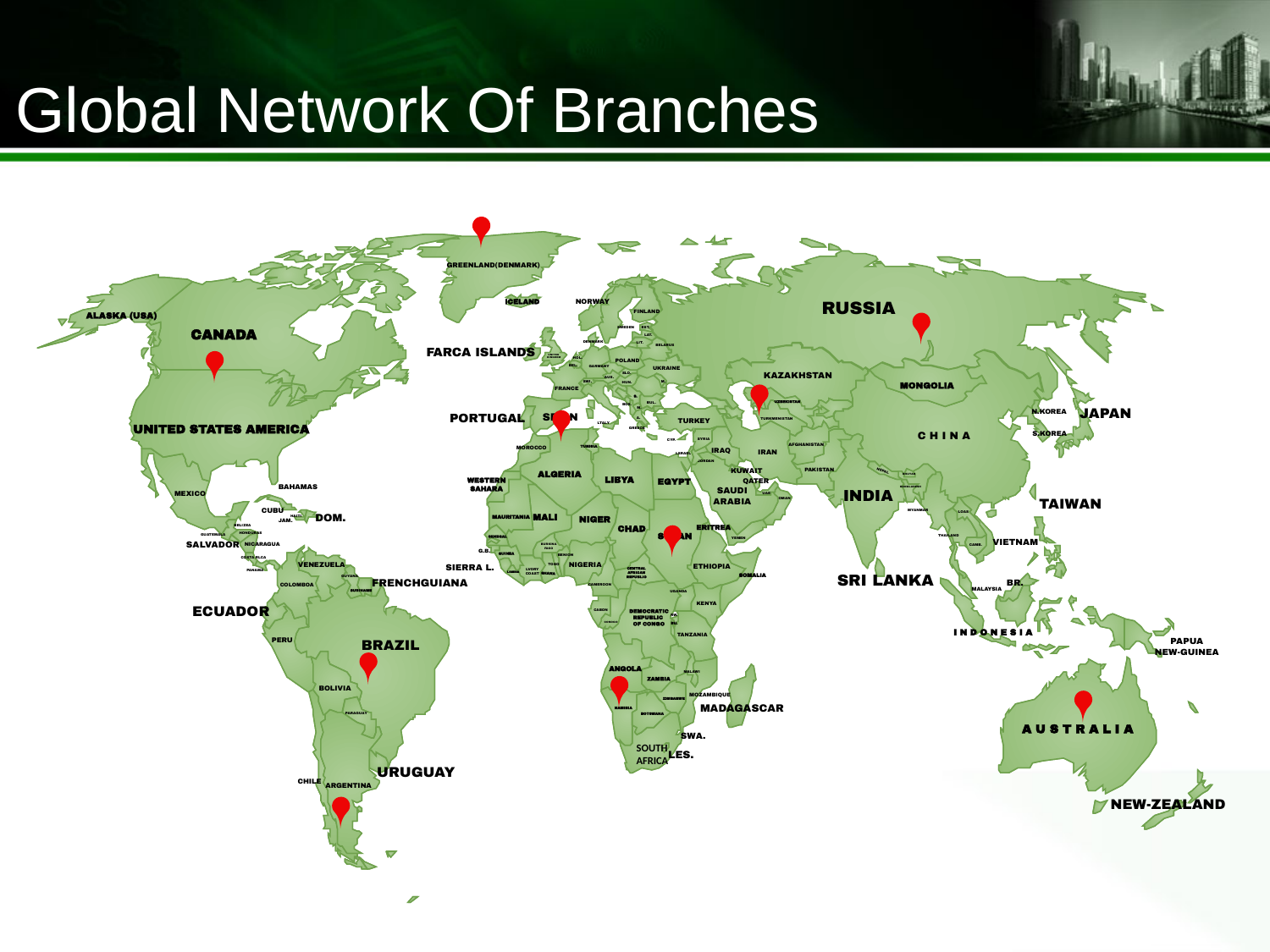

Global Network Of Branches

GREENLAND(DENMARK)
ICELAND
NORWAY
RUSSIA
FINLAND
ALASKA (USA)
CANADA
SWEDEN
EST.
LAT.
DENMARK
LIT.
BELARUS
FARCA ISLANDS
UNITED
 KINGDOM
HOL.
POLAND
BEL.
GARMANY
UKRAINE
KAZAKHSTAN
SLO.
AUS.
M.
SWI.
MONGOLIA
HUN.
FRANCE
S.
UZBEKISTAN
BUL.
BOS.
JAPAN
M.
N.KOREA
PORTUGAL
SPAIN
A.
TURKEY
TURKMENISTAN
LTALY
UNITED STATES AMERICA
GREECE
C H I N A
S.KOREA
SYRIA
CYP.
AFGHANISTAN
TUNISIA
MOROCCO
IRAQ
IRAN
LSRAEL
JORDAN
KUWAIT
PAKISTAN
ALGERIA
NEPAL
BHUTAN
LIBYA
WESTERN
SAHARA
EGYPT
QATER
BAHAMAS
SAUDI
ARABIA
INDIA
BANGLADESH
MEXICO
UAE
TAIWAN
OMAN
CUBU
MYANMAR
LOAS
DOM.
MALI
MAURITANIA
HAITI
NIGER
JAM.
ERITREA
BELIZEA
CHAD
SUDAN
HONDURAS
GUATEMALA
THAILAND
SENEGAL
YEMEN
VIETNAM
SALVADOR
NICARAGUA
CAMB.
BURKINA
FASO
G.B.
GUINEA
BENION
COSTA RLCA
VENEZUELA
NIGERIA
SIERRA L.
TOGO
ETHIOPIA
CENTRAL
AFRICAN
REPUBLIC
LVORY
COAST
PANAMA
LIBERIA
SRI LANKA
GHANA
SOMALIA
GUYANA
FRENCHGUIANA
BR.
COLOMBOA
CAMEROON
MALAYSIA
SURINAME
UGANDA
KENYA
ECUADOR
CABON
DEMOCRATIC
REPUBLIC
OF CONGO
RW.
CONOGO
BU.
I N D O N E S I A
TANZANIA
PERU
BRAZIL
PAPUA
NEW-GUINEA
ANGOLA
MALAWI
ZAMBIA
BOLIVIA
MOZAMBIQUE
ZIMBABWE
MADAGASCAR
NAMIBIA
PARAGUAY
BOTSWANA
A U S T R A L I A
SWA.
SOUTH
AFRICA
LES.
URUGUAY
CHILE
ARGENTINA
NEW-ZEALAND